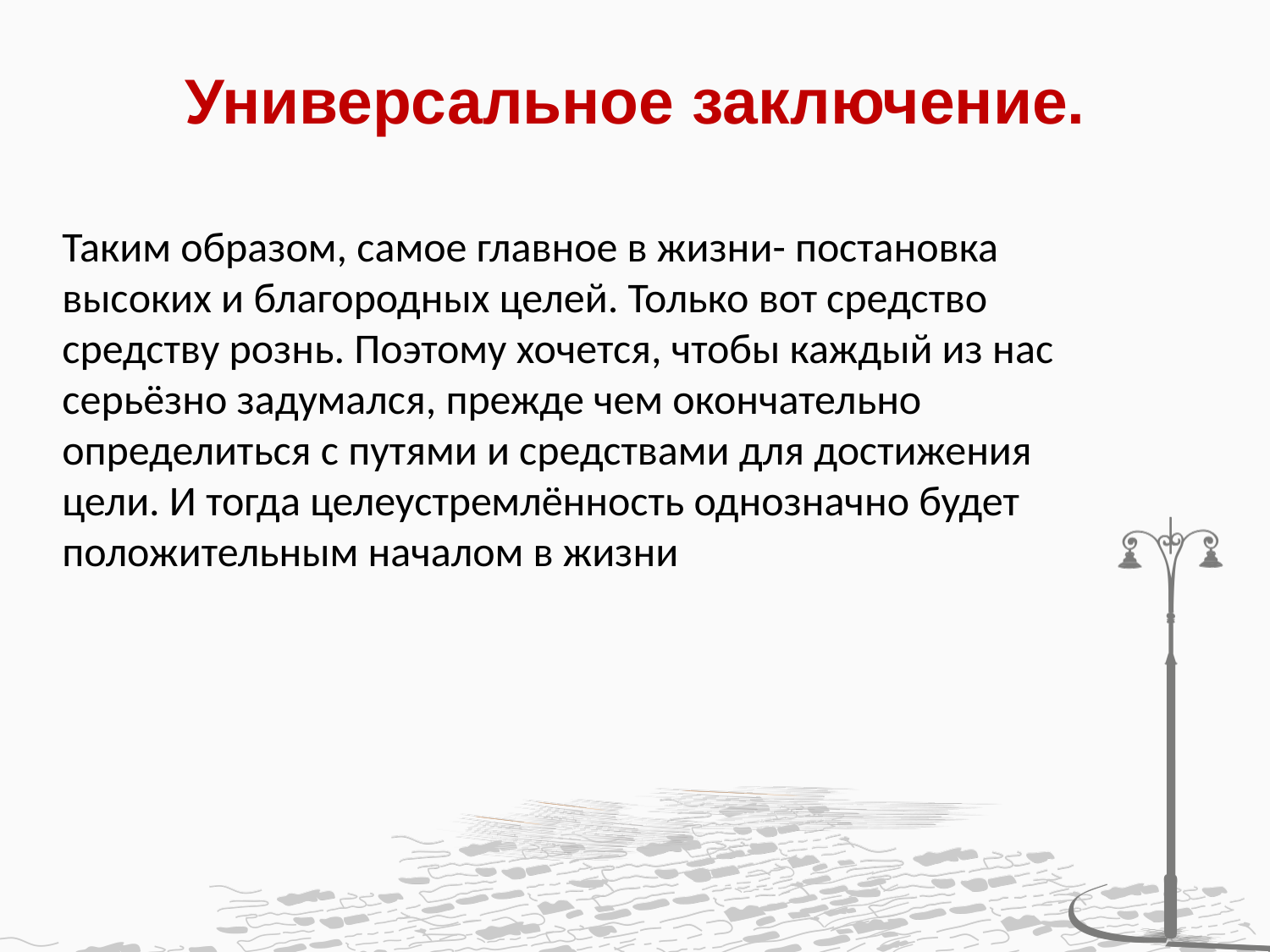

# Универсальное заключение.

Таким образом, самое главное в жизни- постановка высоких и благородных целей. Только вот средство средству рознь. Поэтому хочется, чтобы каждый из нас серьёзно задумался, прежде чем окончательно определиться с путями и средствами для достижения цели. И тогда целеустремлённость однозначно будет положительным началом в жизни